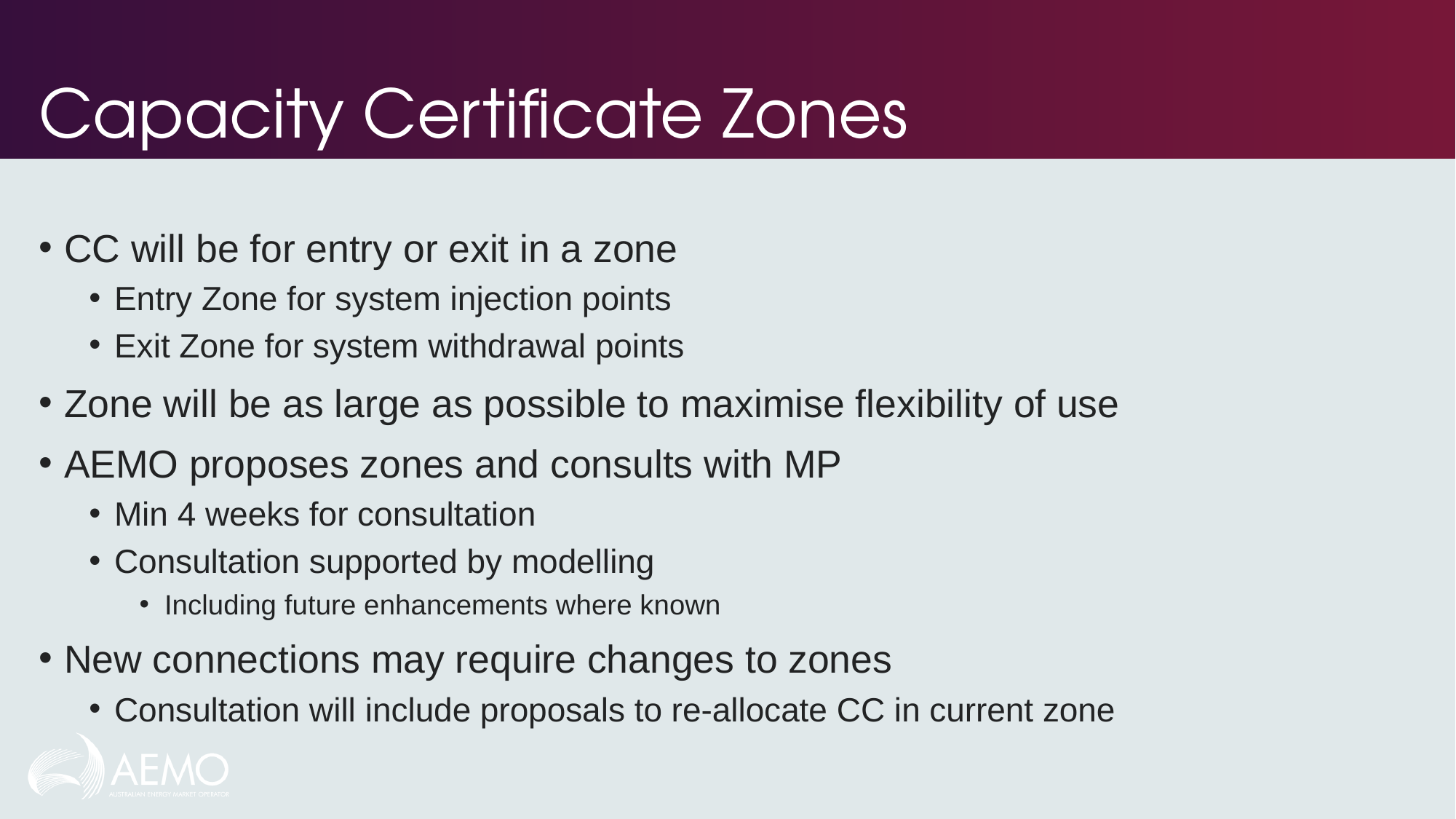

# Capacity Certificate Zones
CC will be for entry or exit in a zone
Entry Zone for system injection points
Exit Zone for system withdrawal points
Zone will be as large as possible to maximise flexibility of use
AEMO proposes zones and consults with MP
Min 4 weeks for consultation
Consultation supported by modelling
Including future enhancements where known
New connections may require changes to zones
Consultation will include proposals to re-allocate CC in current zone